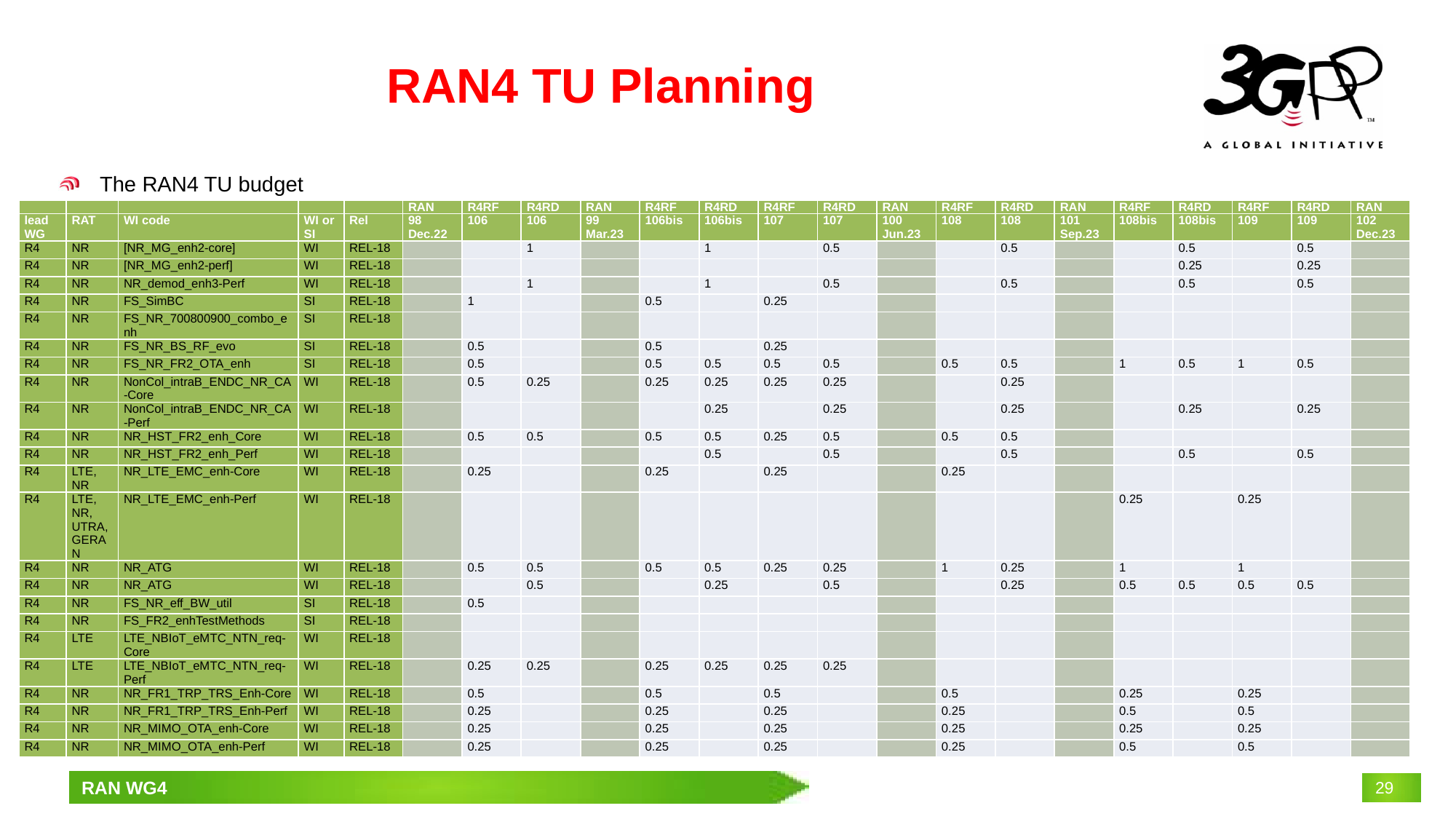

# RAN4 TU Planning
The RAN4 TU budget

|  |  |  |  |  | RAN | R4RF | R4RD | RAN | R4RF | R4RD | R4RF | R4RD | RAN | R4RF | R4RD | RAN | R4RF | R4RD | R4RF | R4RD | RAN |
| --- | --- | --- | --- | --- | --- | --- | --- | --- | --- | --- | --- | --- | --- | --- | --- | --- | --- | --- | --- | --- | --- |
| lead WG | RAT | WI code | WI or SI | Rel | 98 Dec.22 | 106 | 106 | 99 Mar.23 | 106bis | 106bis | 107 | 107 | 100 Jun.23 | 108 | 108 | 101 Sep.23 | 108bis | 108bis | 109 | 109 | 102 Dec.23 |
| R4 | NR | [NR\_MG\_enh2-core] | WI | REL-18 |  |  | 1 |  |  | 1 |  | 0.5 |  |  | 0.5 |  |  | 0.5 |  | 0.5 |  |
| R4 | NR | [NR\_MG\_enh2-perf] | WI | REL-18 |  |  |  |  |  |  |  |  |  |  |  |  |  | 0.25 |  | 0.25 |  |
| R4 | NR | NR\_demod\_enh3-Perf | WI | REL-18 |  |  | 1 |  |  | 1 |  | 0.5 |  |  | 0.5 |  |  | 0.5 |  | 0.5 |  |
| R4 | NR | FS\_SimBC | SI | REL-18 |  | 1 |  |  | 0.5 |  | 0.25 |  |  |  |  |  |  |  |  |  |  |
| R4 | NR | FS\_NR\_700800900\_combo\_enh | SI | REL-18 |  |  |  |  |  |  |  |  |  |  |  |  |  |  |  |  |  |
| R4 | NR | FS\_NR\_BS\_RF\_evo | SI | REL-18 |  | 0.5 |  |  | 0.5 |  | 0.25 |  |  |  |  |  |  |  |  |  |  |
| R4 | NR | FS\_NR\_FR2\_OTA\_enh | SI | REL-18 |  | 0.5 |  |  | 0.5 | 0.5 | 0.5 | 0.5 |  | 0.5 | 0.5 |  | 1 | 0.5 | 1 | 0.5 |  |
| R4 | NR | NonCol\_intraB\_ENDC\_NR\_CA-Core | WI | REL-18 |  | 0.5 | 0.25 |  | 0.25 | 0.25 | 0.25 | 0.25 |  |  | 0.25 |  |  |  |  |  |  |
| R4 | NR | NonCol\_intraB\_ENDC\_NR\_CA-Perf | WI | REL-18 |  |  |  |  |  | 0.25 |  | 0.25 |  |  | 0.25 |  |  | 0.25 |  | 0.25 |  |
| R4 | NR | NR\_HST\_FR2\_enh\_Core | WI | REL-18 |  | 0.5 | 0.5 |  | 0.5 | 0.5 | 0.25 | 0.5 |  | 0.5 | 0.5 |  |  |  |  |  |  |
| R4 | NR | NR\_HST\_FR2\_enh\_Perf | WI | REL-18 |  |  |  |  |  | 0.5 |  | 0.5 |  |  | 0.5 |  |  | 0.5 |  | 0.5 |  |
| R4 | LTE, NR | NR\_LTE\_EMC\_enh-Core | WI | REL-18 |  | 0.25 |  |  | 0.25 |  | 0.25 |  |  | 0.25 |  |  |  |  |  |  |  |
| R4 | LTE, NR, UTRA, GERAN | NR\_LTE\_EMC\_enh-Perf | WI | REL-18 |  |  |  |  |  |  |  |  |  |  |  |  | 0.25 |  | 0.25 |  |  |
| R4 | NR | NR\_ATG | WI | REL-18 |  | 0.5 | 0.5 |  | 0.5 | 0.5 | 0.25 | 0.25 |  | 1 | 0.25 |  | 1 |  | 1 |  |  |
| R4 | NR | NR\_ATG | WI | REL-18 |  |  | 0.5 |  |  | 0.25 |  | 0.5 |  |  | 0.25 |  | 0.5 | 0.5 | 0.5 | 0.5 |  |
| R4 | NR | FS\_NR\_eff\_BW\_util | SI | REL-18 |  | 0.5 |  |  |  |  |  |  |  |  |  |  |  |  |  |  |  |
| R4 | NR | FS\_FR2\_enhTestMethods | SI | REL-18 |  |  |  |  |  |  |  |  |  |  |  |  |  |  |  |  |  |
| R4 | LTE | LTE\_NBIoT\_eMTC\_NTN\_req-Core | WI | REL-18 |  |  |  |  |  |  |  |  |  |  |  |  |  |  |  |  |  |
| R4 | LTE | LTE\_NBIoT\_eMTC\_NTN\_req-Perf | WI | REL-18 |  | 0.25 | 0.25 |  | 0.25 | 0.25 | 0.25 | 0.25 |  |  |  |  |  |  |  |  |  |
| R4 | NR | NR\_FR1\_TRP\_TRS\_Enh-Core | WI | REL-18 |  | 0.5 |  |  | 0.5 |  | 0.5 |  |  | 0.5 |  |  | 0.25 |  | 0.25 |  |  |
| R4 | NR | NR\_FR1\_TRP\_TRS\_Enh-Perf | WI | REL-18 |  | 0.25 |  |  | 0.25 |  | 0.25 |  |  | 0.25 |  |  | 0.5 |  | 0.5 |  |  |
| R4 | NR | NR\_MIMO\_OTA\_enh-Core | WI | REL-18 |  | 0.25 |  |  | 0.25 |  | 0.25 |  |  | 0.25 |  |  | 0.25 |  | 0.25 |  |  |
| R4 | NR | NR\_MIMO\_OTA\_enh-Perf | WI | REL-18 |  | 0.25 |  |  | 0.25 |  | 0.25 |  |  | 0.25 |  |  | 0.5 |  | 0.5 |  |  |